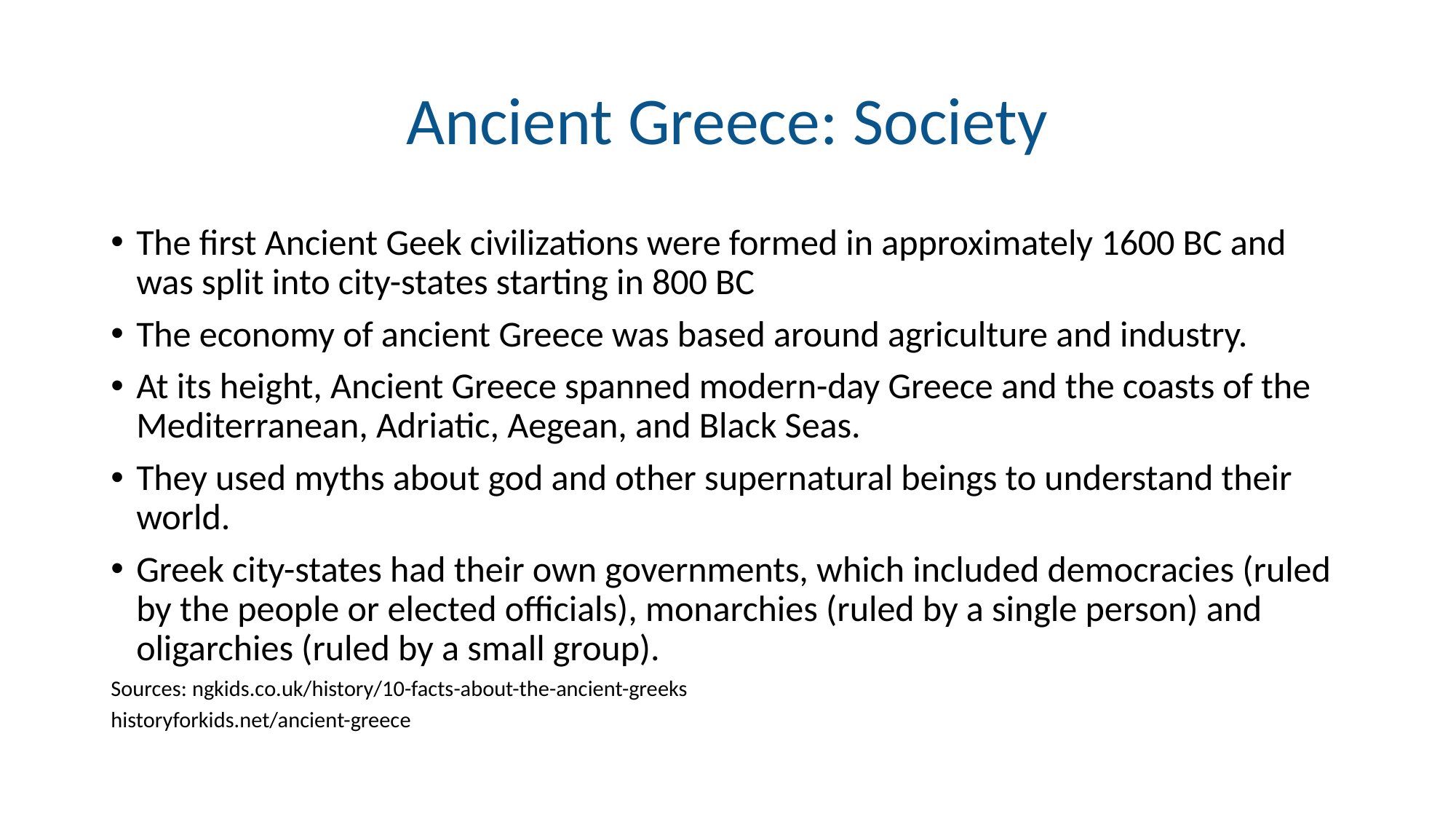

# Ancient Greece: Society
The first Ancient Geek civilizations were formed in approximately 1600 BC and was split into city-states starting in 800 BC
The economy of ancient Greece was based around agriculture and industry.
At its height, Ancient Greece spanned modern-day Greece and the coasts of the Mediterranean, Adriatic, Aegean, and Black Seas.
They used myths about god and other supernatural beings to understand their world.
Greek city-states had their own governments, which included democracies (ruled by the people or elected officials), monarchies (ruled by a single person) and oligarchies (ruled by a small group).
Sources: ngkids.co.uk/history/10-facts-about-the-ancient-greeks
historyforkids.net/ancient-greece